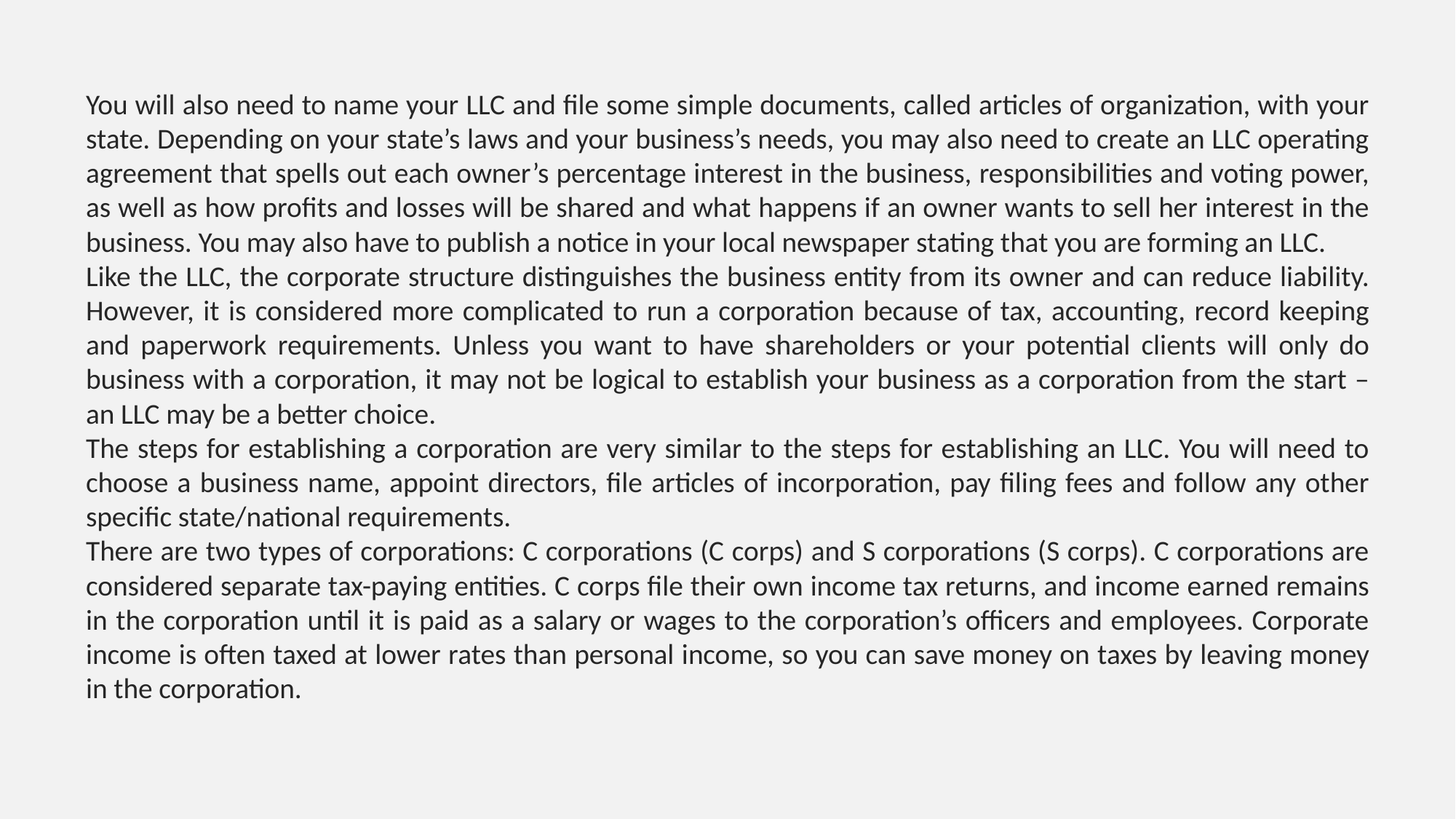

You will also need to name your LLC and file some simple documents, called articles of organization, with your state. Depending on your state’s laws and your business’s needs, you may also need to create an LLC operating agreement that spells out each owner’s percentage interest in the business, responsibilities and voting power, as well as how profits and losses will be shared and what happens if an owner wants to sell her interest in the business. You may also have to publish a notice in your local newspaper stating that you are forming an LLC.
Like the LLC, the corporate structure distinguishes the business entity from its owner and can reduce liability. However, it is considered more complicated to run a corporation because of tax, accounting, record keeping and paperwork requirements. Unless you want to have shareholders or your potential clients will only do business with a corporation, it may not be logical to establish your business as a corporation from the start – an LLC may be a better choice.
The steps for establishing a corporation are very similar to the steps for establishing an LLC. You will need to choose a business name, appoint directors, file articles of incorporation, pay filing fees and follow any other specific state/national requirements.
There are two types of corporations: C corporations (C corps) and S corporations (S corps). C corporations are considered separate tax-paying entities. C corps file their own income tax returns, and income earned remains in the corporation until it is paid as a salary or wages to the corporation’s officers and employees. Corporate income is often taxed at lower rates than personal income, so you can save money on taxes by leaving money in the corporation.